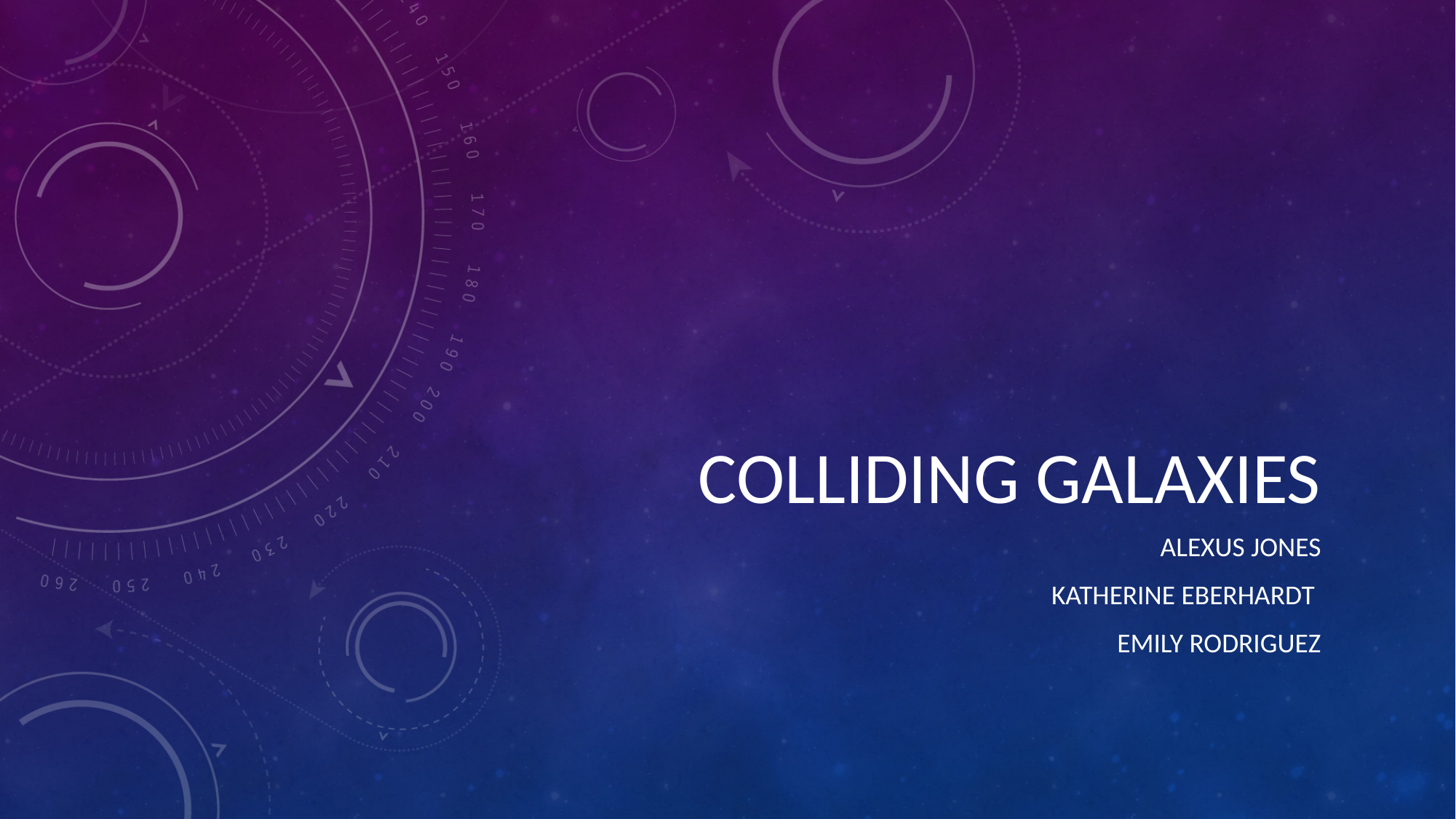

# Colliding Galaxies
Alexus Jones
Katherine Eberhardt
Emily Rodriguez